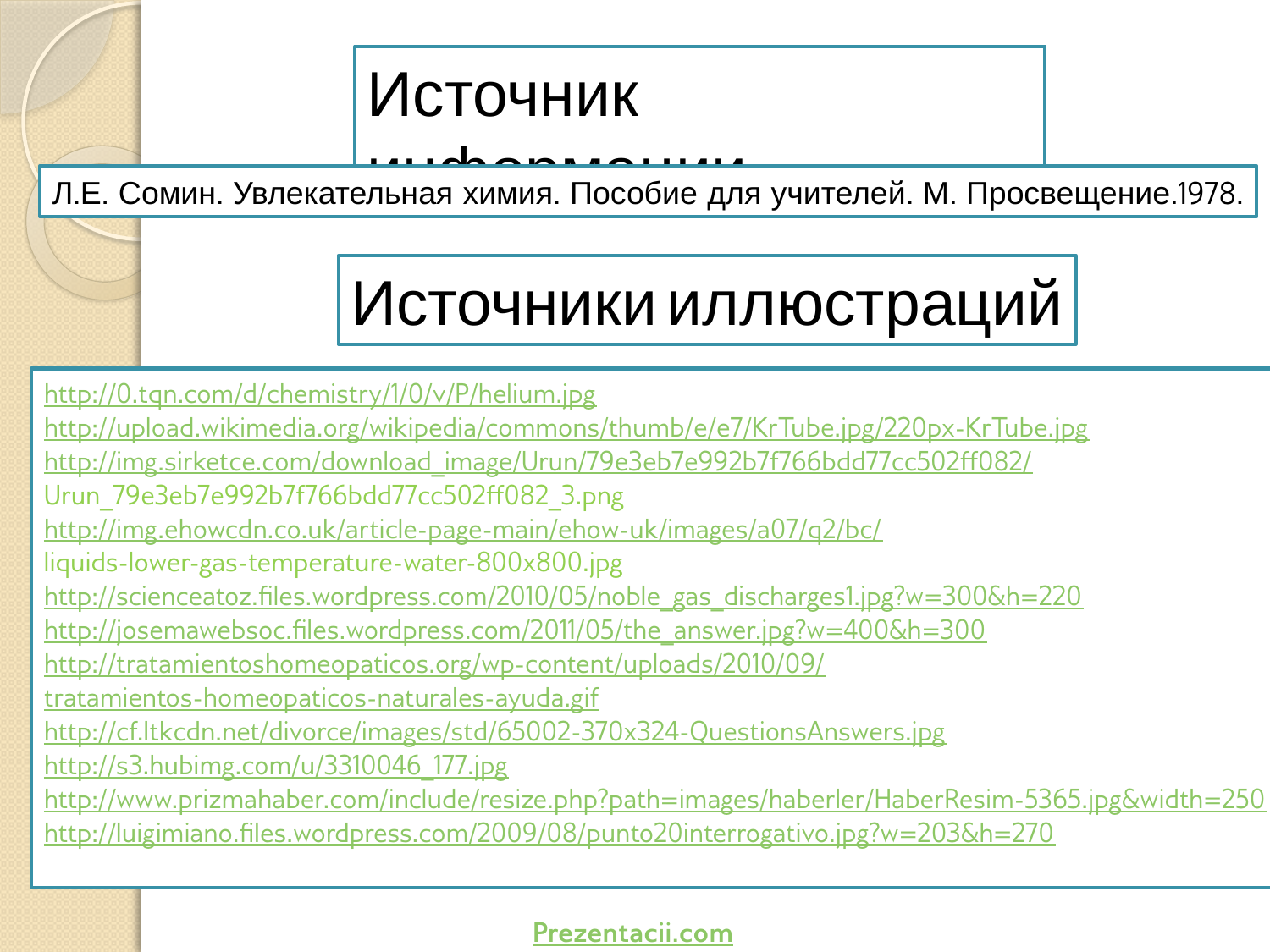

Источник информации
Л.Е. Сомин. Увлекательная химия. Пособие для учителей. М. Просвещение.1978.
Источники иллюстраций
http://0.tqn.com/d/chemistry/1/0/v/P/helium.jpg
http://upload.wikimedia.org/wikipedia/commons/thumb/e/e7/KrTube.jpg/220px-KrTube.jpg
http://img.sirketce.com/download_image/Urun/79e3eb7e992b7f766bdd77cc502ff082/
Urun_79e3eb7e992b7f766bdd77cc502ff082_3.png
http://img.ehowcdn.co.uk/article-page-main/ehow-uk/images/a07/q2/bc/
liquids-lower-gas-temperature-water-800x800.jpg
http://scienceatoz.files.wordpress.com/2010/05/noble_gas_discharges1.jpg?w=300&h=220
http://josemawebsoc.files.wordpress.com/2011/05/the_answer.jpg?w=400&h=300
http://tratamientoshomeopaticos.org/wp-content/uploads/2010/09/
tratamientos-homeopaticos-naturales-ayuda.gif
http://cf.ltkcdn.net/divorce/images/std/65002-370x324-QuestionsAnswers.jpg
http://s3.hubimg.com/u/3310046_177.jpg
http://www.prizmahaber.com/include/resize.php?path=images/haberler/HaberResim-5365.jpg&width=250
http://luigimiano.files.wordpress.com/2009/08/punto20interrogativo.jpg?w=203&h=270

Prezentacii.com